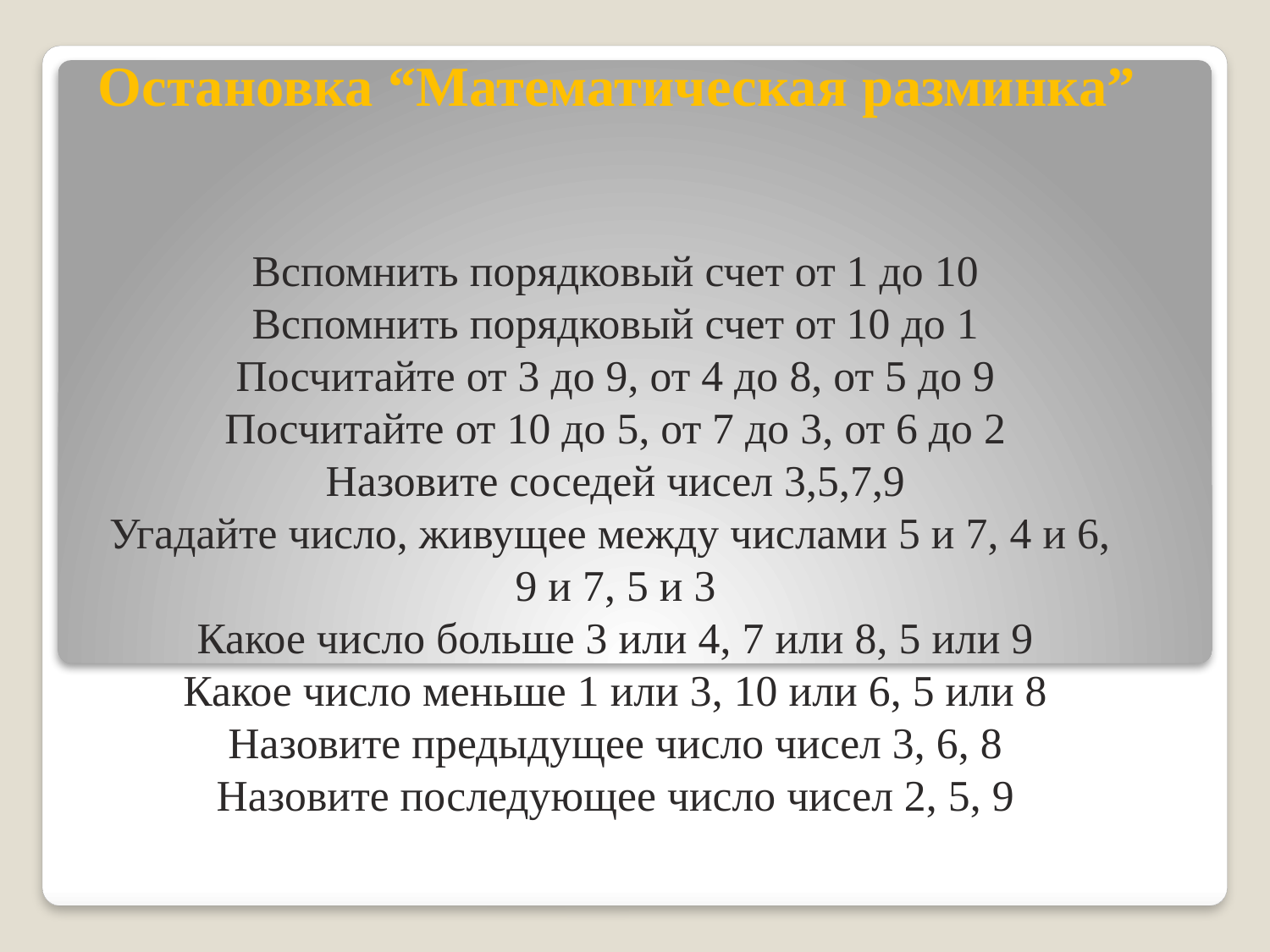

Остановка “Математическая разминка”
# Вспомнить порядковый счет от 1 до 10 Вспомнить порядковый счет от 10 до 1 Посчитайте от 3 до 9, от 4 до 8, от 5 до 9 Посчитайте от 10 до 5, от 7 до 3, от 6 до 2 Назовите соседей чисел 3,5,7,9 Угадайте число, живущее между числами 5 и 7, 4 и 6, 9 и 7, 5 и 3 Какое число больше 3 или 4, 7 или 8, 5 или 9 Какое число меньше 1 или 3, 10 или 6, 5 или 8 Назовите предыдущее число чисел 3, 6, 8 Назовите последующее число чисел 2, 5, 9